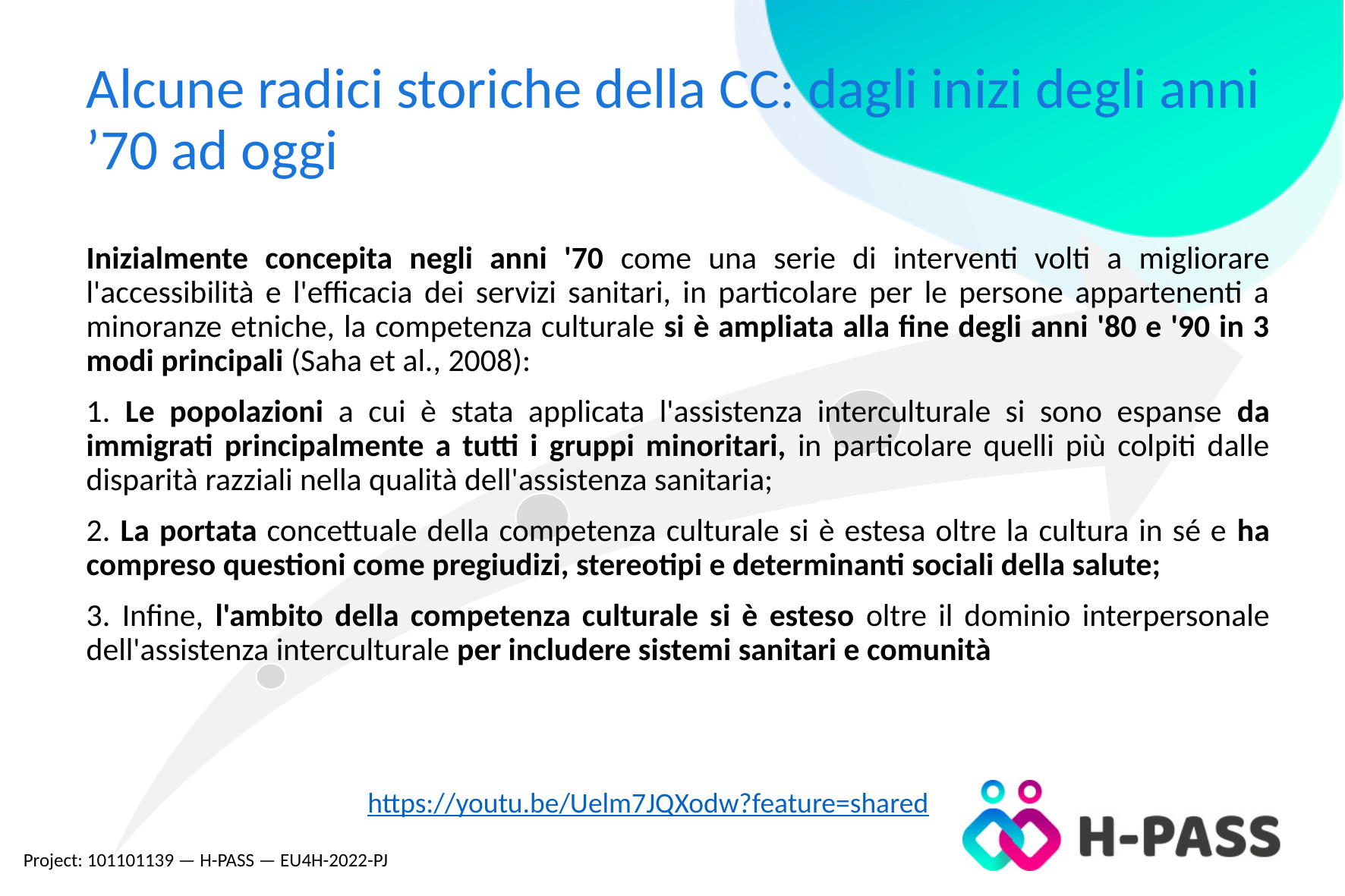

# Alcune radici storiche della CC: dagli inizi degli anni ’70 ad oggi

Inizialmente concepita negli anni '70 come una serie di interventi volti a migliorare l'accessibilità e l'efficacia dei servizi sanitari, in particolare per le persone appartenenti a minoranze etniche, la competenza culturale si è ampliata alla fine degli anni '80 e '90 in 3 modi principali (Saha et al., 2008):
1. Le popolazioni a cui è stata applicata l'assistenza interculturale si sono espanse da immigrati principalmente a tutti i gruppi minoritari, in particolare quelli più colpiti dalle disparità razziali nella qualità dell'assistenza sanitaria;
2. La portata concettuale della competenza culturale si è estesa oltre la cultura in sé e ha compreso questioni come pregiudizi, stereotipi e determinanti sociali della salute;
3. Infine, l'ambito della competenza culturale si è esteso oltre il dominio interpersonale dell'assistenza interculturale per includere sistemi sanitari e comunità

https://youtu.be/Uelm7JQXodw?feature=shared
Project: 101101139 — H-PASS — EU4H-2022-PJ